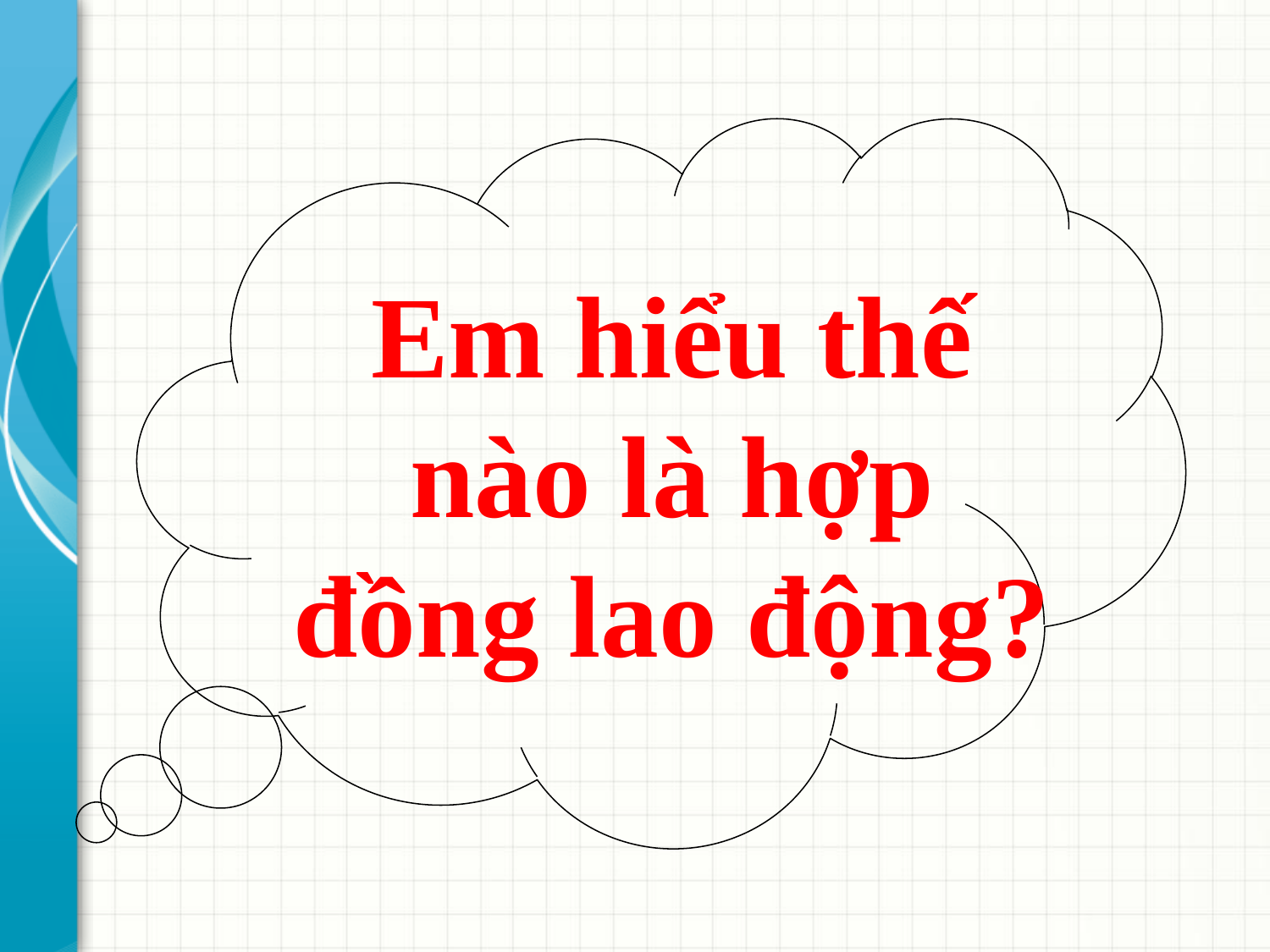

Em hiểu thế nào là hợp đồng lao động?